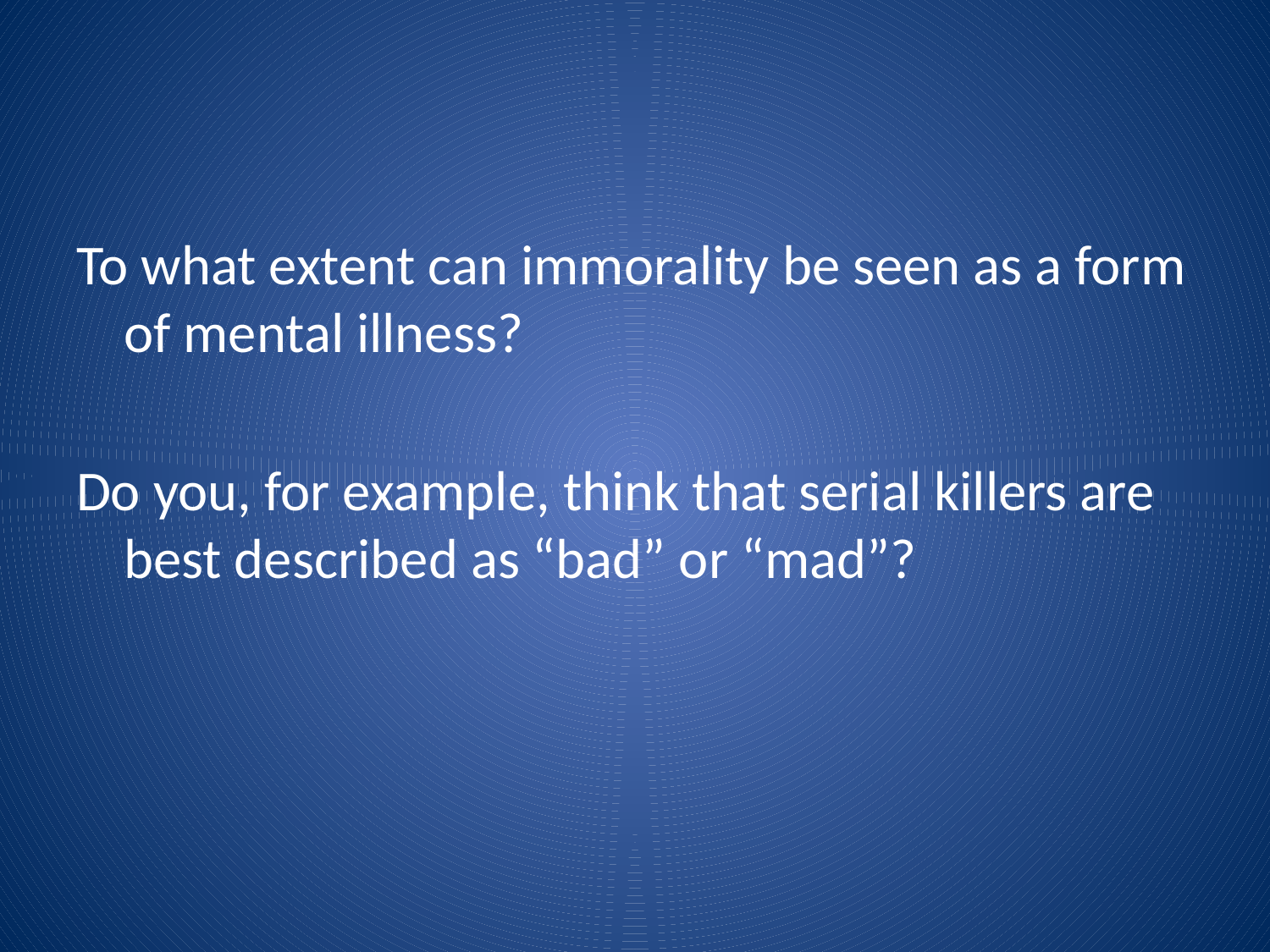

#
To what extent can immorality be seen as a form of mental illness?

Do you, for example, think that serial killers are best described as “bad” or “mad”?